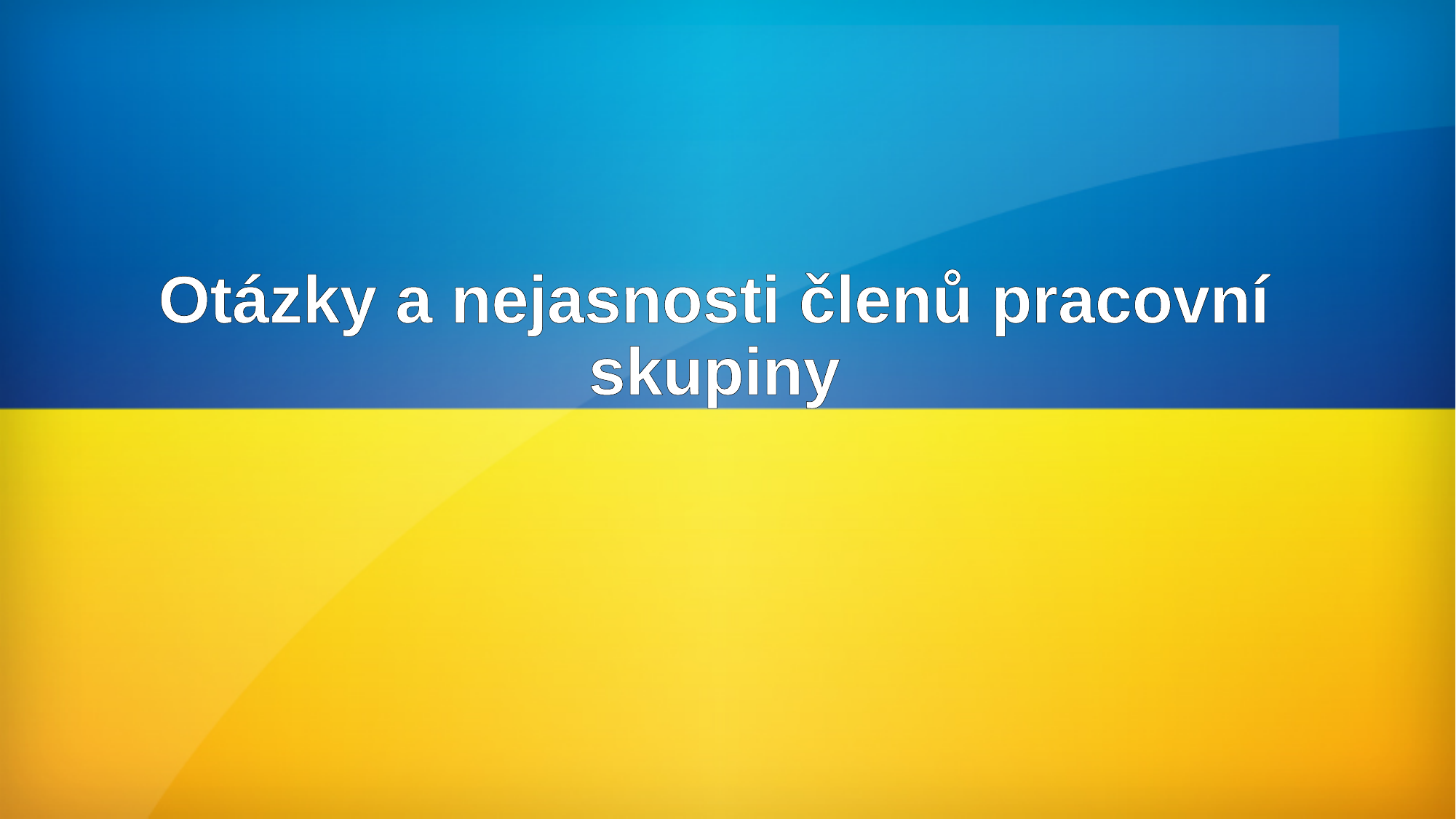

# Otázky a nejasnosti členů pracovní skupiny